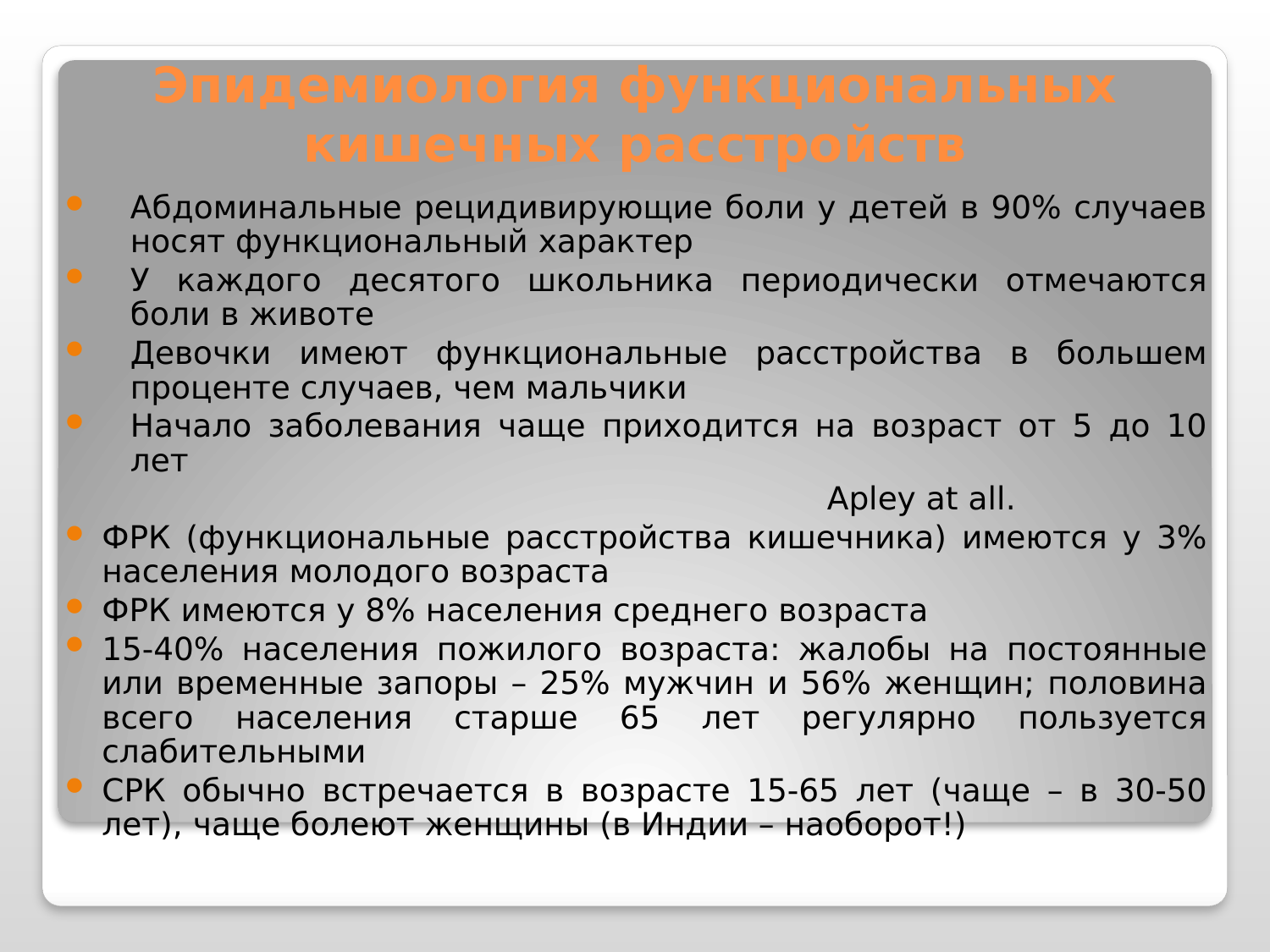

Эпидемиология функциональных кишечных расстройств
Абдоминальные рецидивирующие боли у детей в 90% случаев носят функциональный характер
У каждого десятого школьника периодически отмечаются боли в животе
Девочки имеют функциональные расстройства в большем проценте случаев, чем мальчики
Начало заболевания чаще приходится на возраст от 5 до 10 лет
                                                                           Apley at all.
ФРК (функциональные расстройства кишечника) имеются у 3% населения молодого возраста
ФРК имеются у 8% населения среднего возраста
15-40% населения пожилого возраста: жалобы на постоянные или временные запоры – 25% мужчин и 56% женщин; половина всего населения старше 65 лет регулярно пользуется слабительными
CРК обычно встречается в возрасте 15-65 лет (чаще – в 30-50 лет), чаще болеют женщины (в Индии – наоборот!)